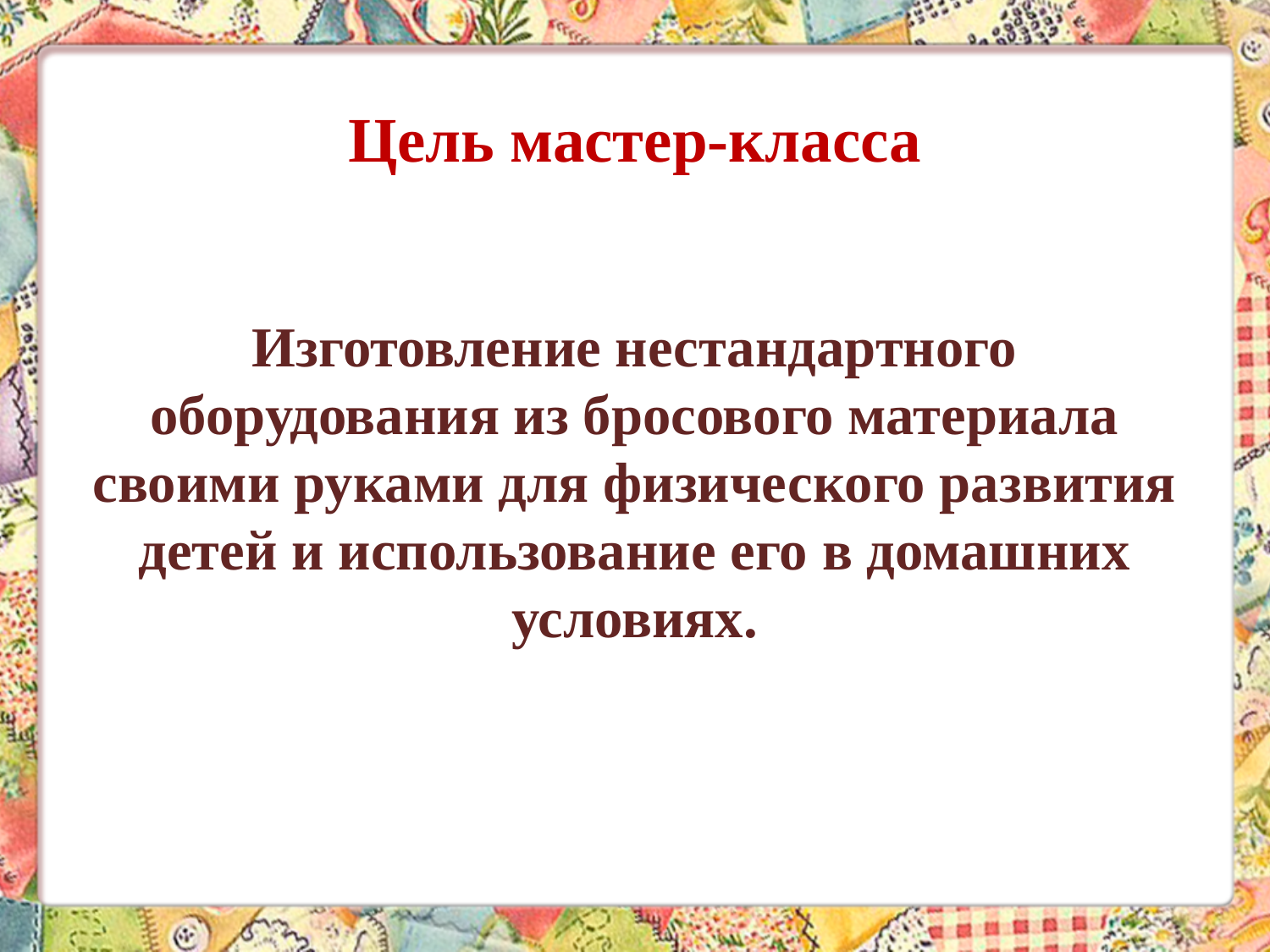

Цель мастер-класса

Изготовление нестандартного оборудования из бросового материала своими руками для физического развития детей и использование его в домашних условиях.